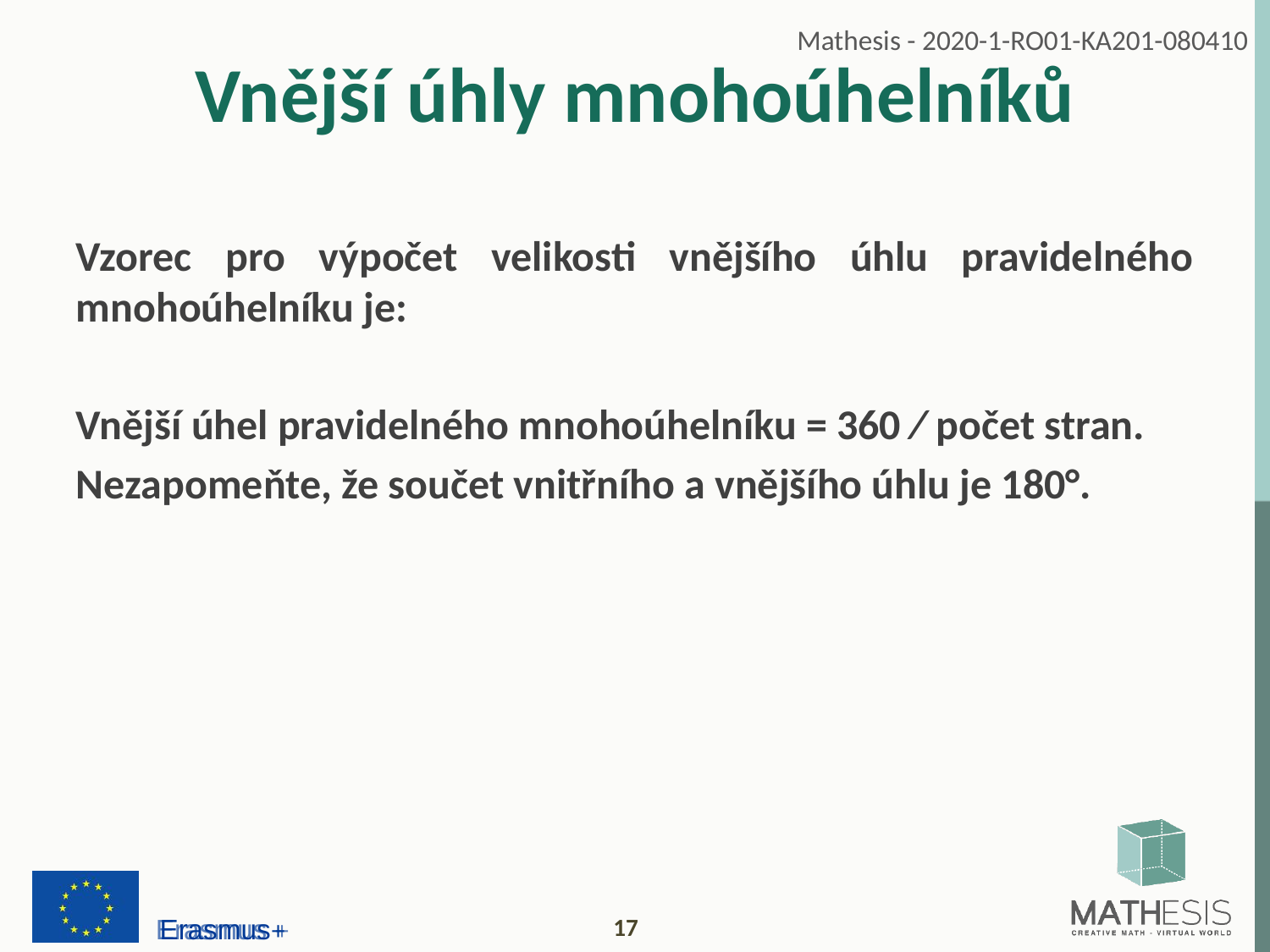

# Vnější úhly mnohoúhelníků
Vzorec pro výpočet velikosti vnějšího úhlu pravidelného mnohoúhelníku je:

Vnější úhel pravidelného mnohoúhelníku = 360 ∕ počet stran.
Nezapomeňte, že součet vnitřního a vnějšího úhlu je 180°.